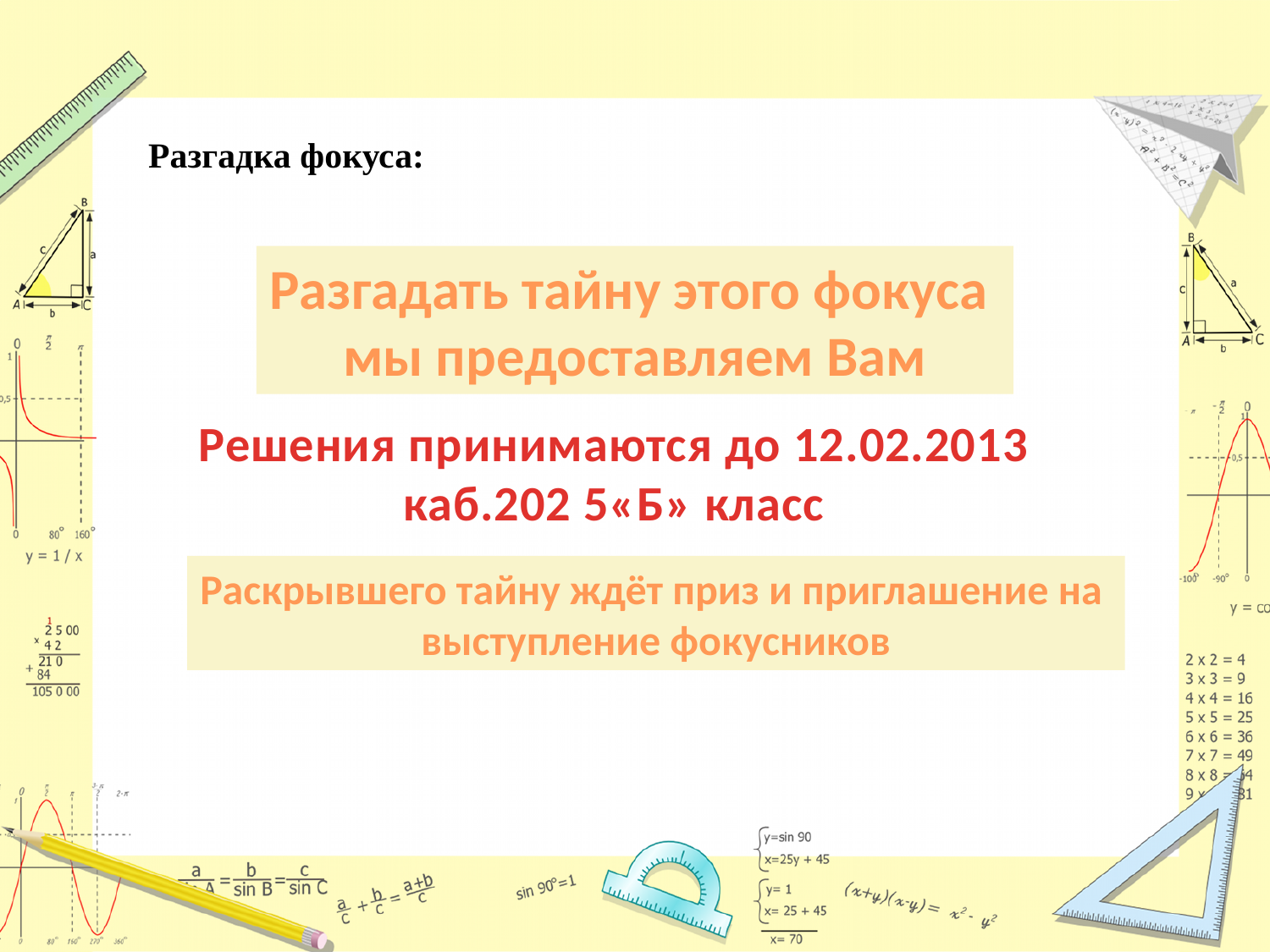

Разгадка фокуса:

Разгадать тайну этого фокуса
мы предоставляем Вам
Решения принимаются до 12.02.2013
каб.202 5«Б» класс
Раскрывшего тайну ждёт приз и приглашение на
выступление фокусников